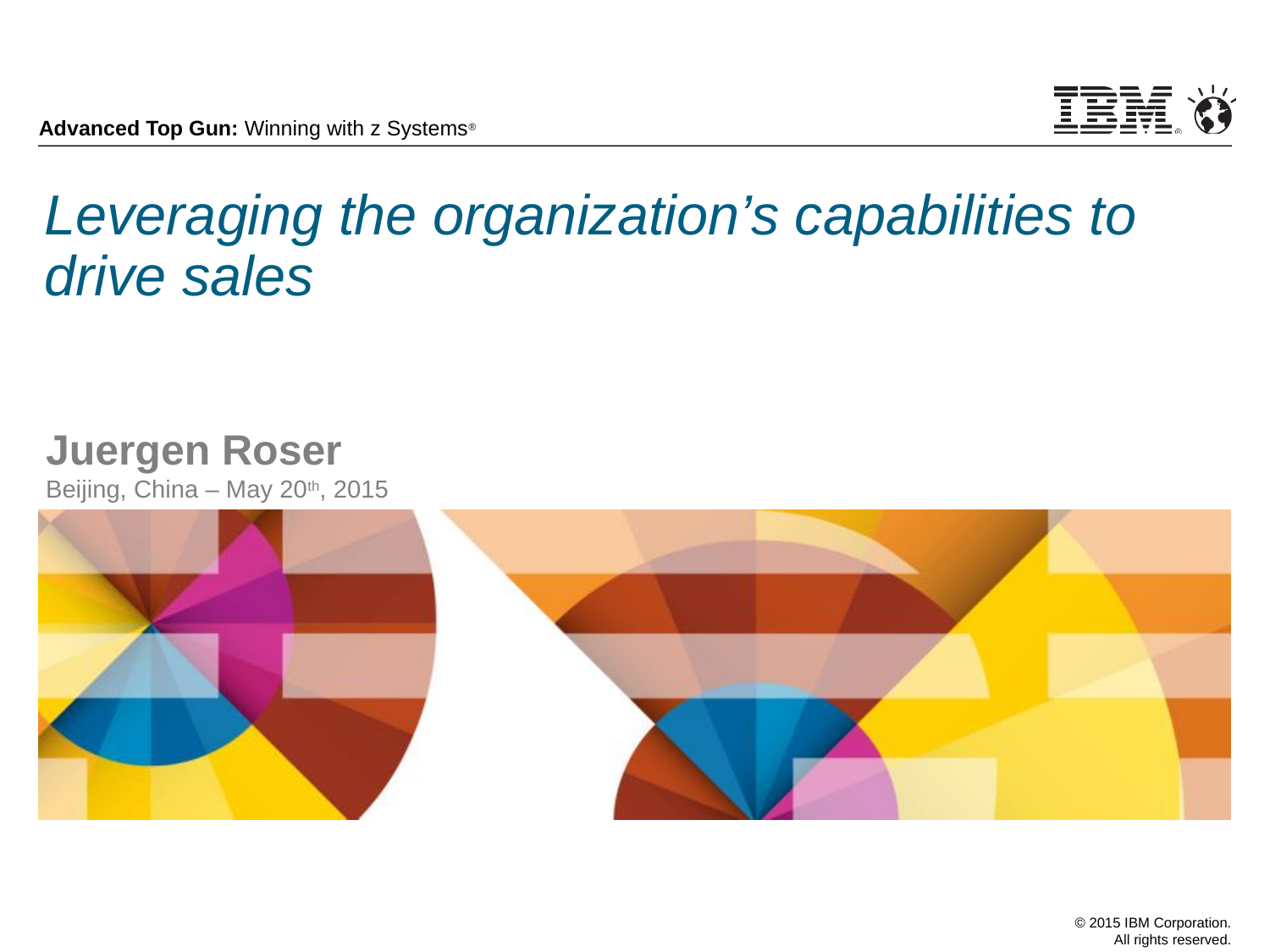

# Leveraging the organization’s capabilities to drive sales
Juergen Roser
Beijing, China – May 20th, 2015